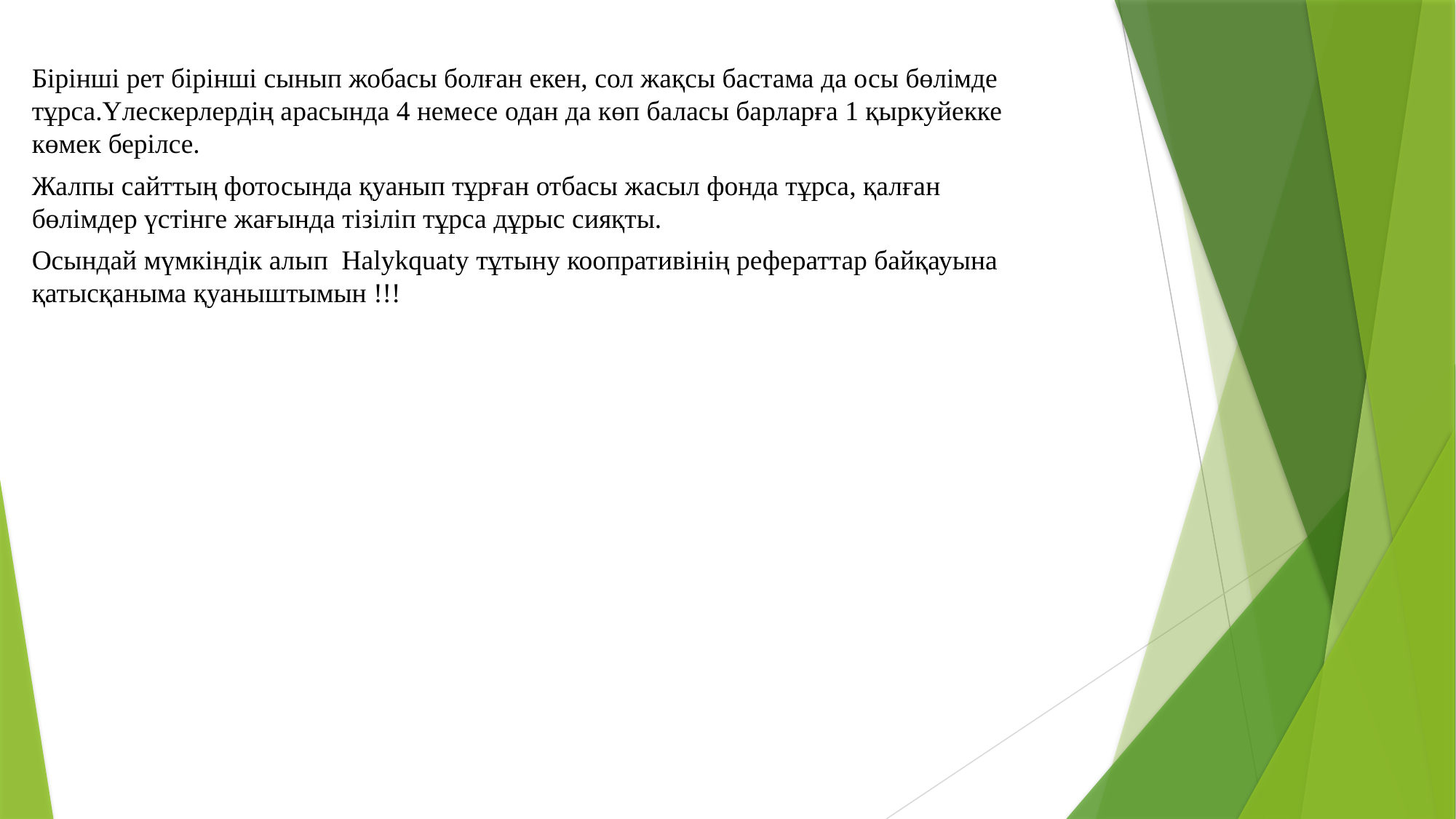

Бірінші рет бірінші сынып жобасы болған екен, сол жақсы бастама да осы бөлімде тұрса.Үлескерлердің арасында 4 немесе одан да көп баласы барларға 1 қыркуйекке көмек берілсе.
Жалпы сайттың фотосында қуанып тұрған отбасы жасыл фонда тұрса, қалған бөлімдер үстінге жағында тізіліп тұрса дұрыс сияқты.
Осындай мүмкіндік алып  Halykquaty тұтыну коопративінің рефераттар байқауына қатысқаныма қуаныштымын !!!